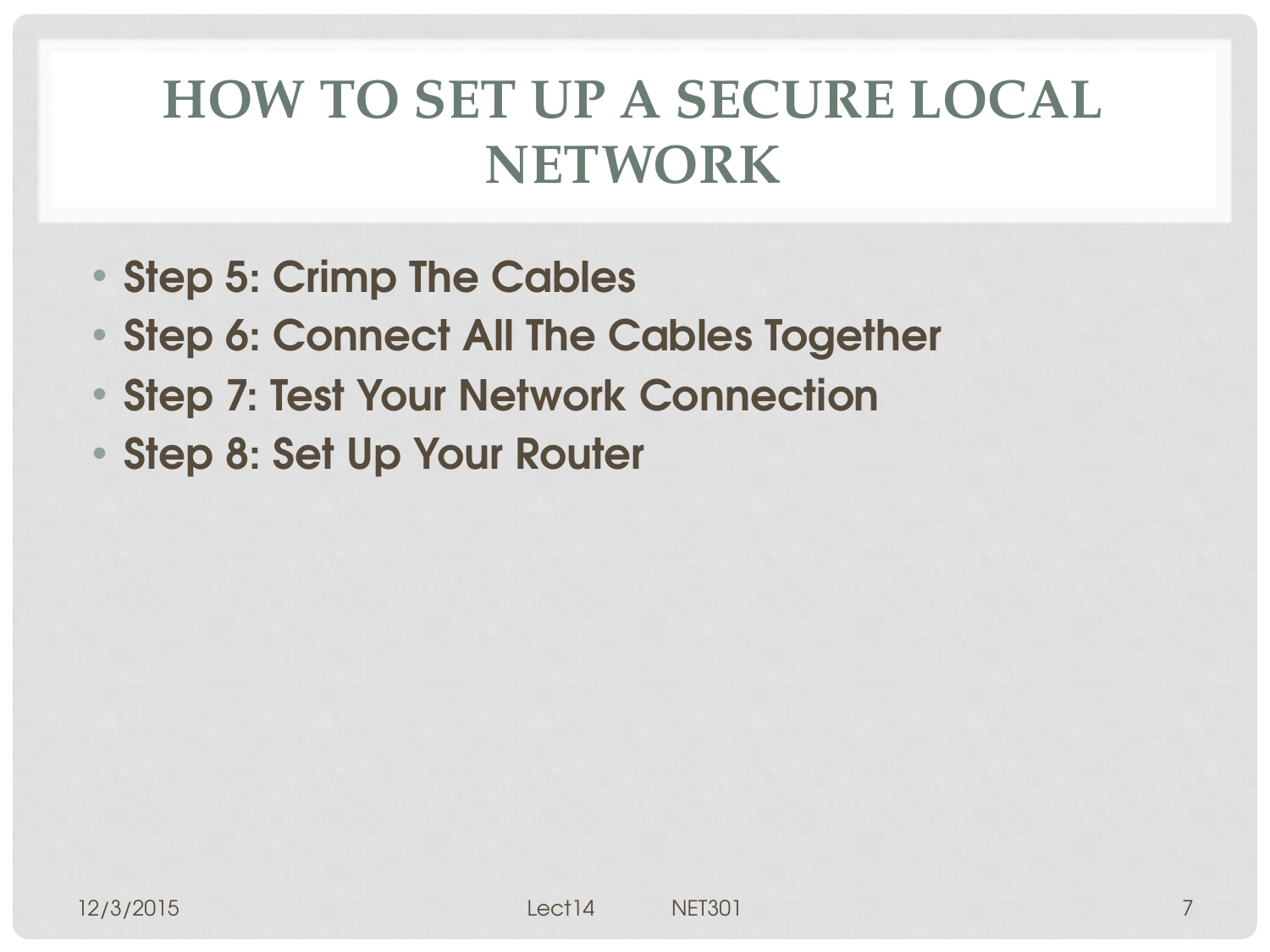

# How To Set Up A Secure Local Network
Step 5: Crimp The Cables
Step 6: Connect All The Cables Together
Step 7: Test Your Network Connection
Step 8: Set Up Your Router
12/3/2015
Lect14             NET301
7